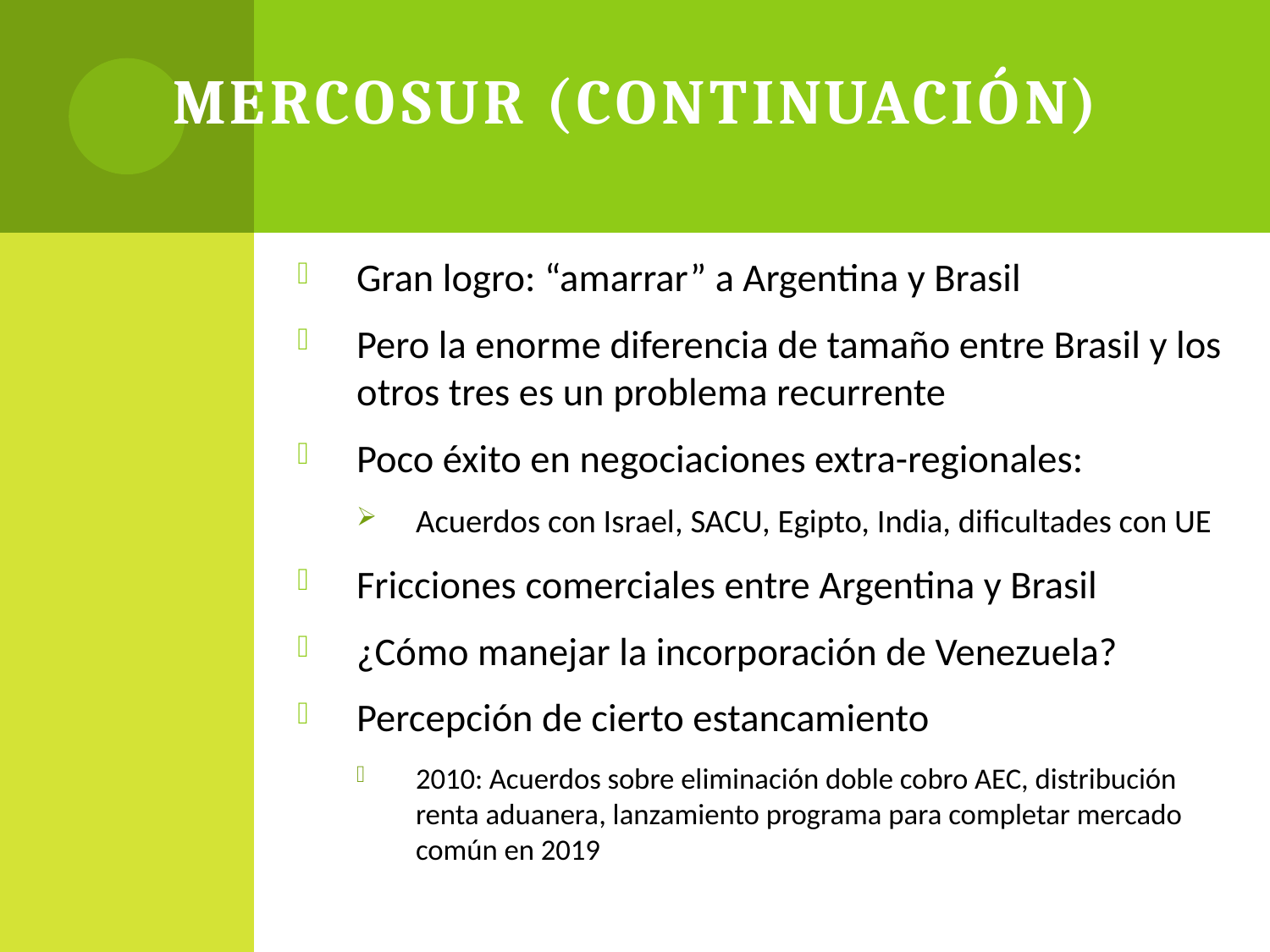

# MERCOSUR (Continuación)
Gran logro: “amarrar” a Argentina y Brasil
Pero la enorme diferencia de tamaño entre Brasil y los otros tres es un problema recurrente
Poco éxito en negociaciones extra-regionales:
Acuerdos con Israel, SACU, Egipto, India, dificultades con UE
Fricciones comerciales entre Argentina y Brasil
¿Cómo manejar la incorporación de Venezuela?
Percepción de cierto estancamiento
2010: Acuerdos sobre eliminación doble cobro AEC, distribución renta aduanera, lanzamiento programa para completar mercado común en 2019